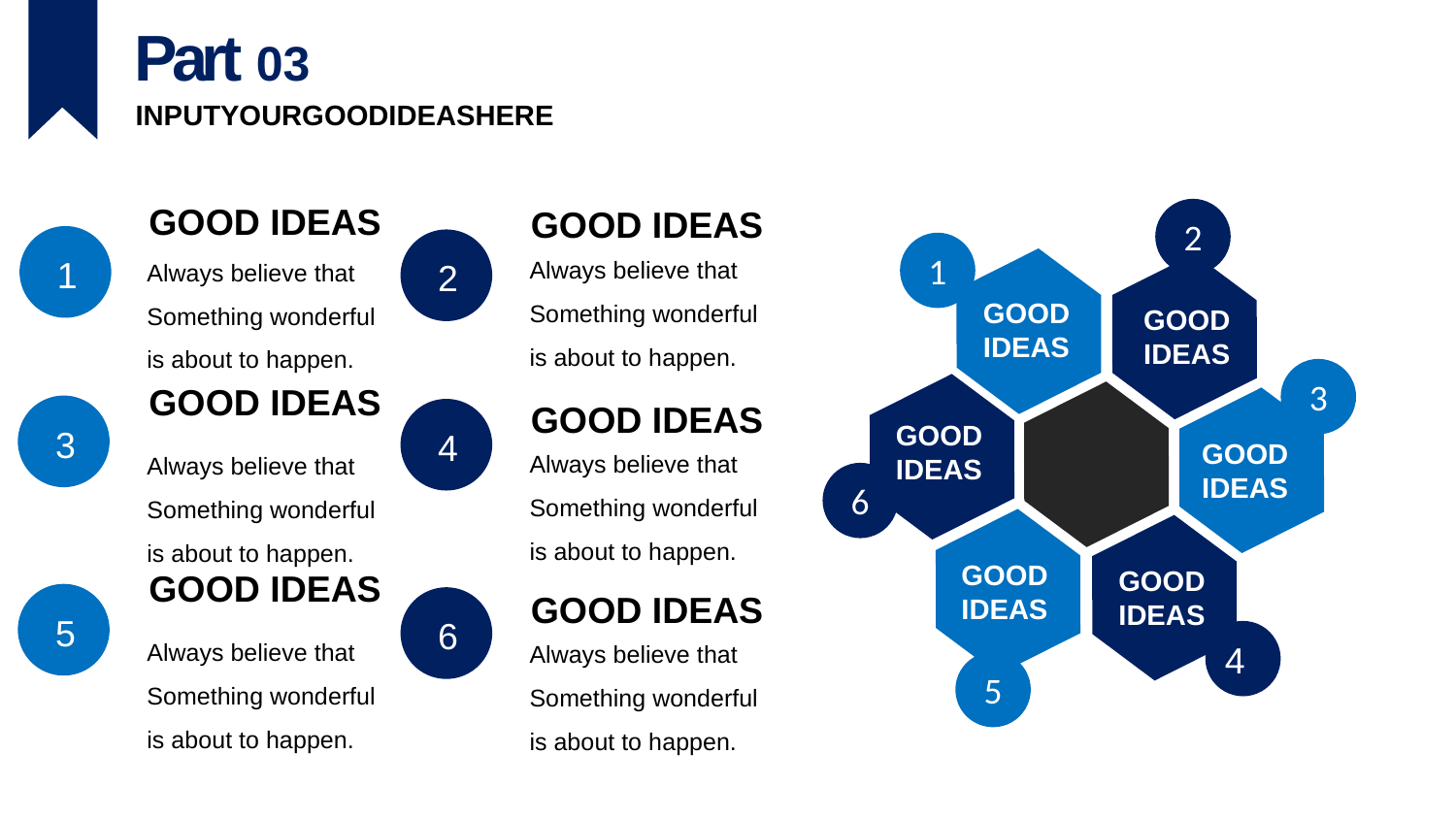

Part 03
INPUTYOURGOODIDEASHERE
GOOD IDEAS
GOOD IDEAS

1

2
Always believe that
Something wonderful
is about to happen.

Always believe that
Something wonderful
is about to happen.

GOOD
IDEAS
GOOD
IDEAS
GOOD IDEAS
GOOD IDEAS

3

4
GOOD
IDEAS
Always believe that
Something wonderful
is about to happen.

GOOD
IDEAS
Always believe that
Something wonderful
is about to happen.

1
GOOD
IDEAS
GOOD
IDEAS
GOOD IDEAS
GOOD IDEAS

5

6
Always believe that
Something wonderful
is about to happen.

Always believe that
Something wonderful
is about to happen.

2
1

3

1

6

4
5